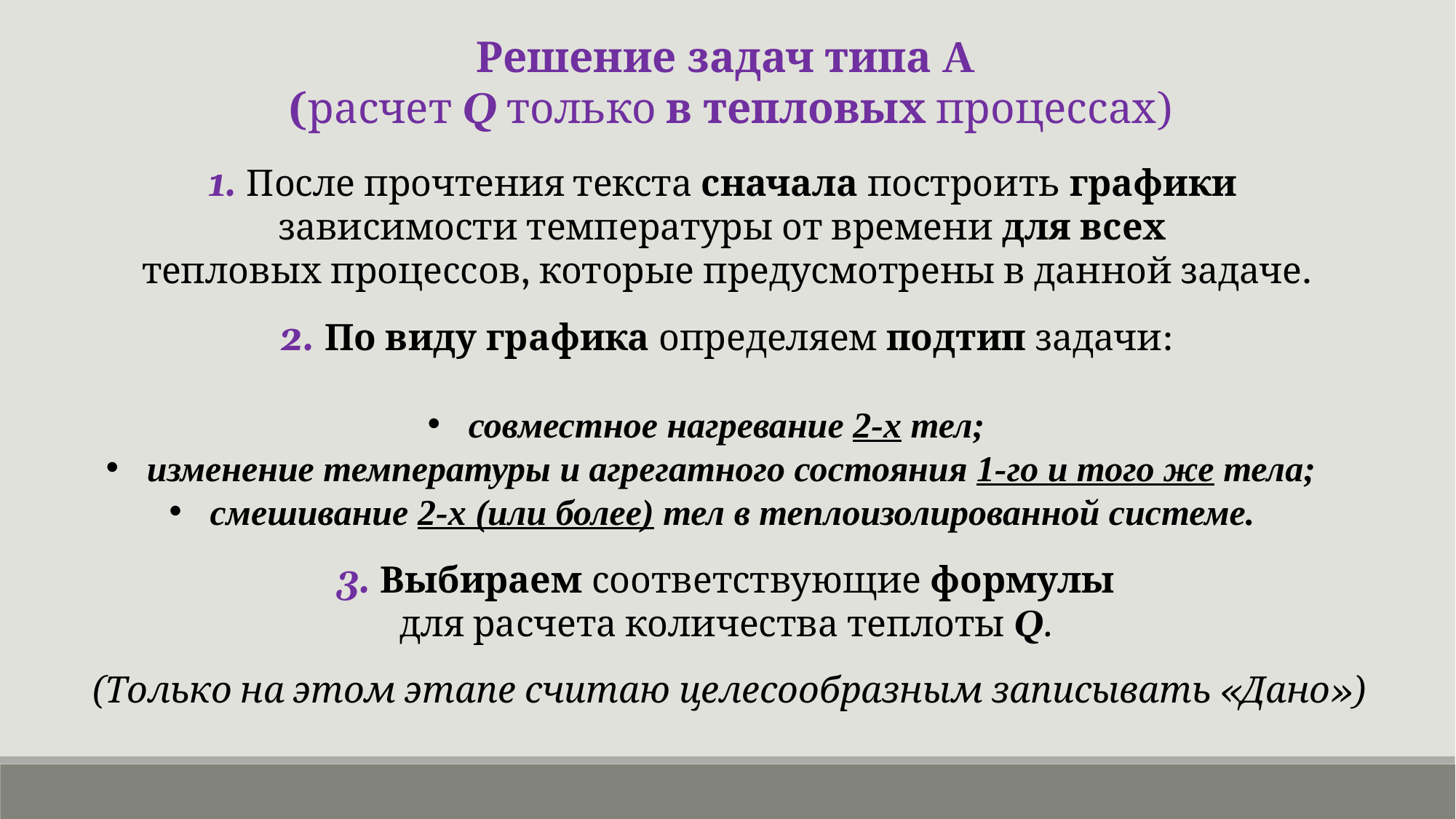

Решение задач типа A
 (расчет Q только в тепловых процессах)
1. После прочтения текста сначала построить графики
зависимости температуры от времени для всех
тепловых процессов, которые предусмотрены в данной задаче.
2. По виду графика определяем подтип задачи:

совместное нагревание 2-х тел;
изменение температуры и агрегатного состояния 1-го и того же тела;
смешивание 2-х (или более) тел в теплоизолированной системе.
 3. Выбираем соответствующие формулы
для расчета количества теплоты Q.
(Только на этом этапе считаю целесообразным записывать «Дано»)